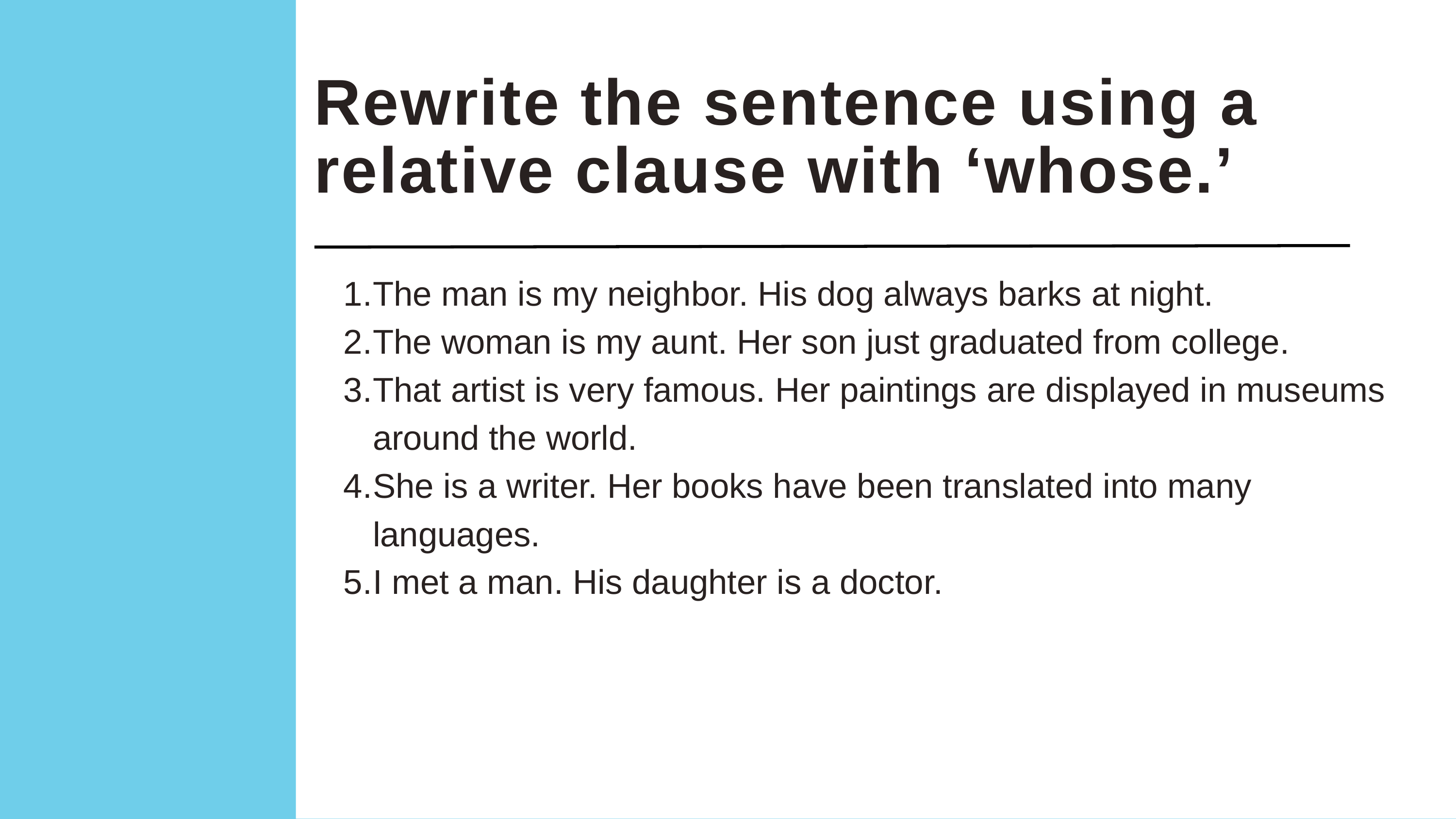

Rewrite the sentence using a relative clause with ‘whose.’

The man is my neighbor. His dog always barks at night.
The woman is my aunt. Her son just graduated from college.
That artist is very famous. Her paintings are displayed in museums around the world.
She is a writer. Her books have been translated into many languages.
I met a man. His daughter is a doctor.